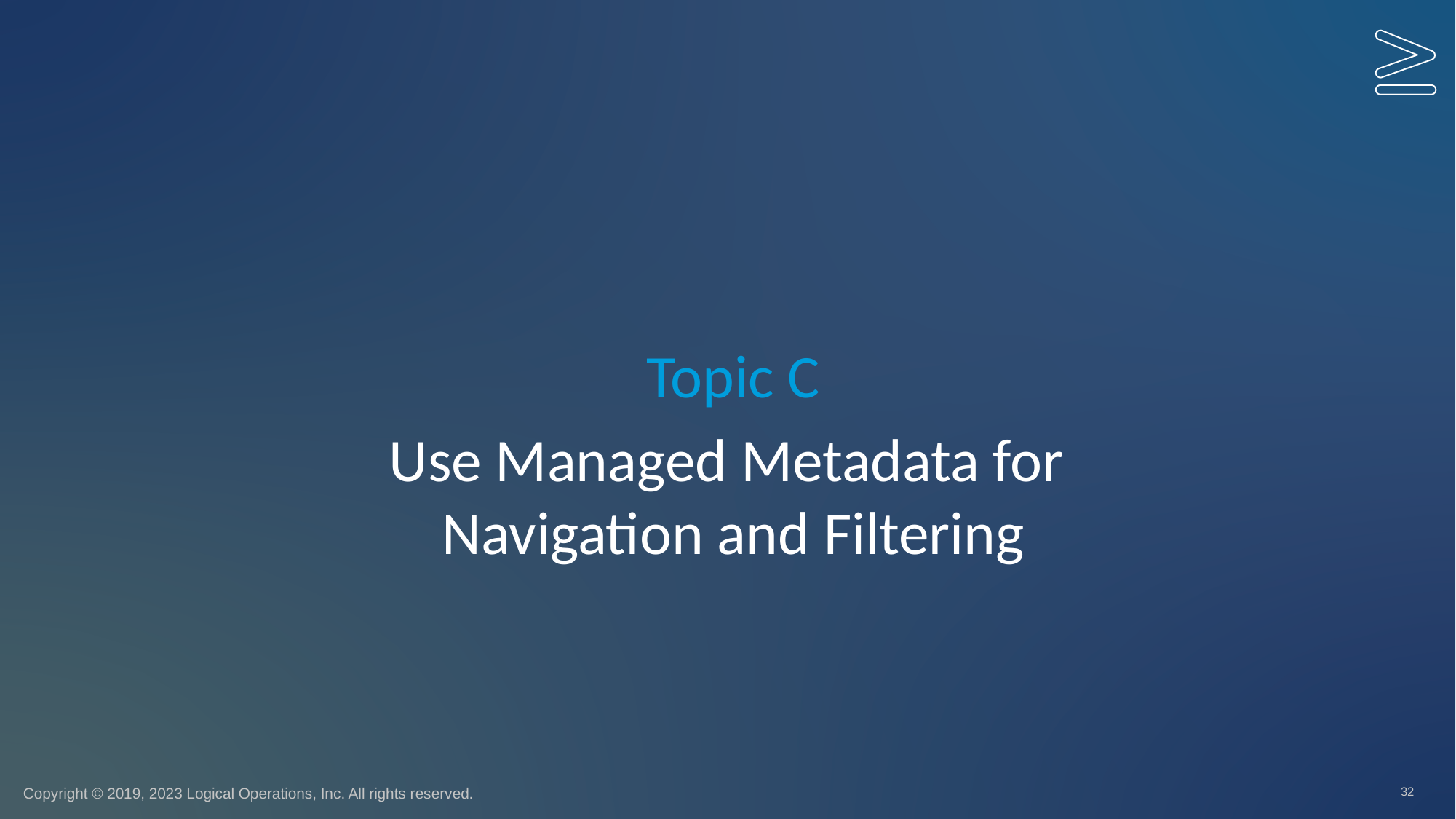

Topic C
# Use Managed Metadata for Navigation and Filtering
32